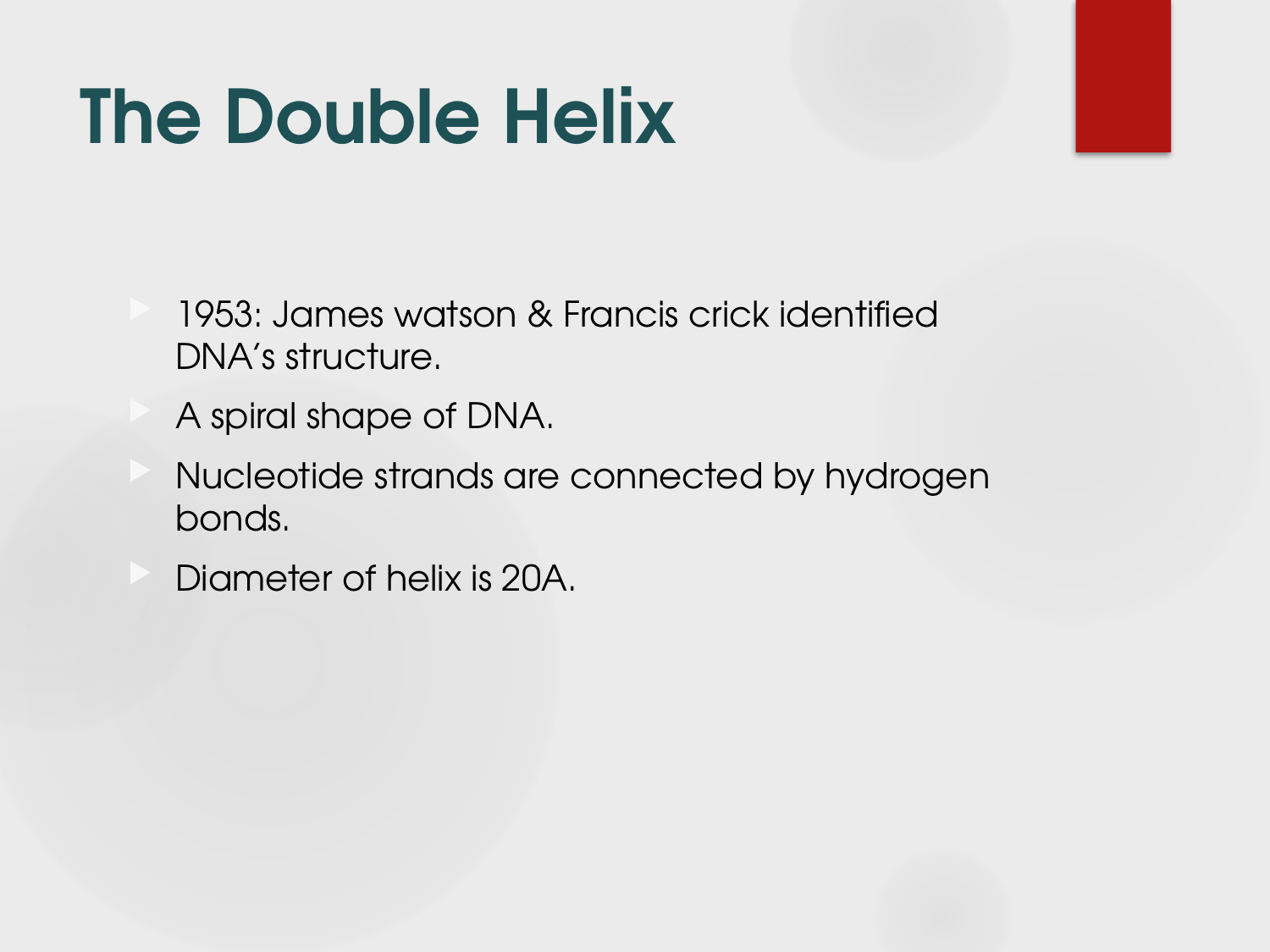

# The Double Helix
1953: James watson & Francis crick identified DNA’s structure.
A spiral shape of DNA.
Nucleotide strands are connected by hydrogen bonds.
Diameter of helix is 20A.